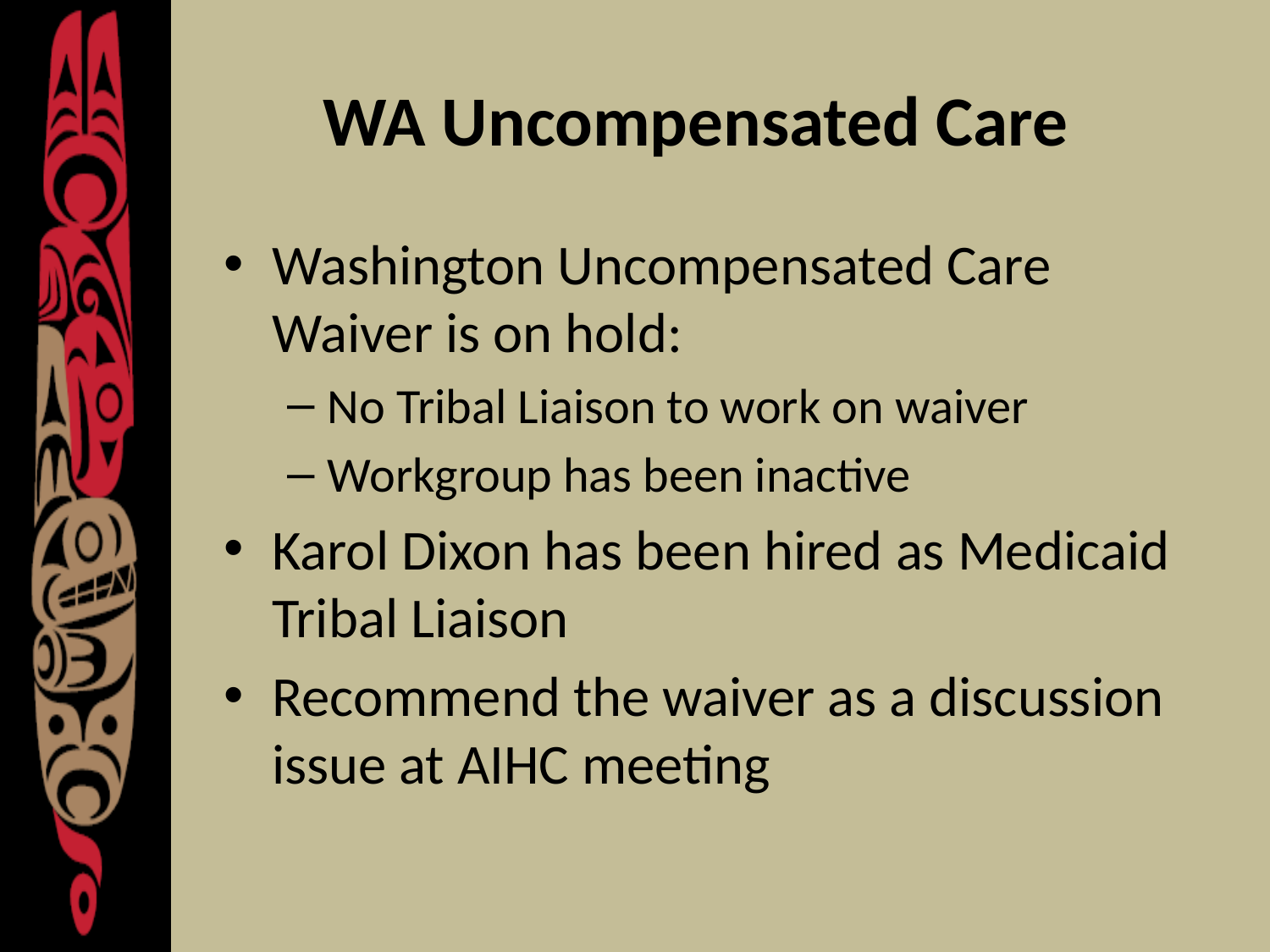

# WA Uncompensated Care
Washington Uncompensated Care Waiver is on hold:
No Tribal Liaison to work on waiver
Workgroup has been inactive
Karol Dixon has been hired as Medicaid Tribal Liaison
Recommend the waiver as a discussion issue at AIHC meeting